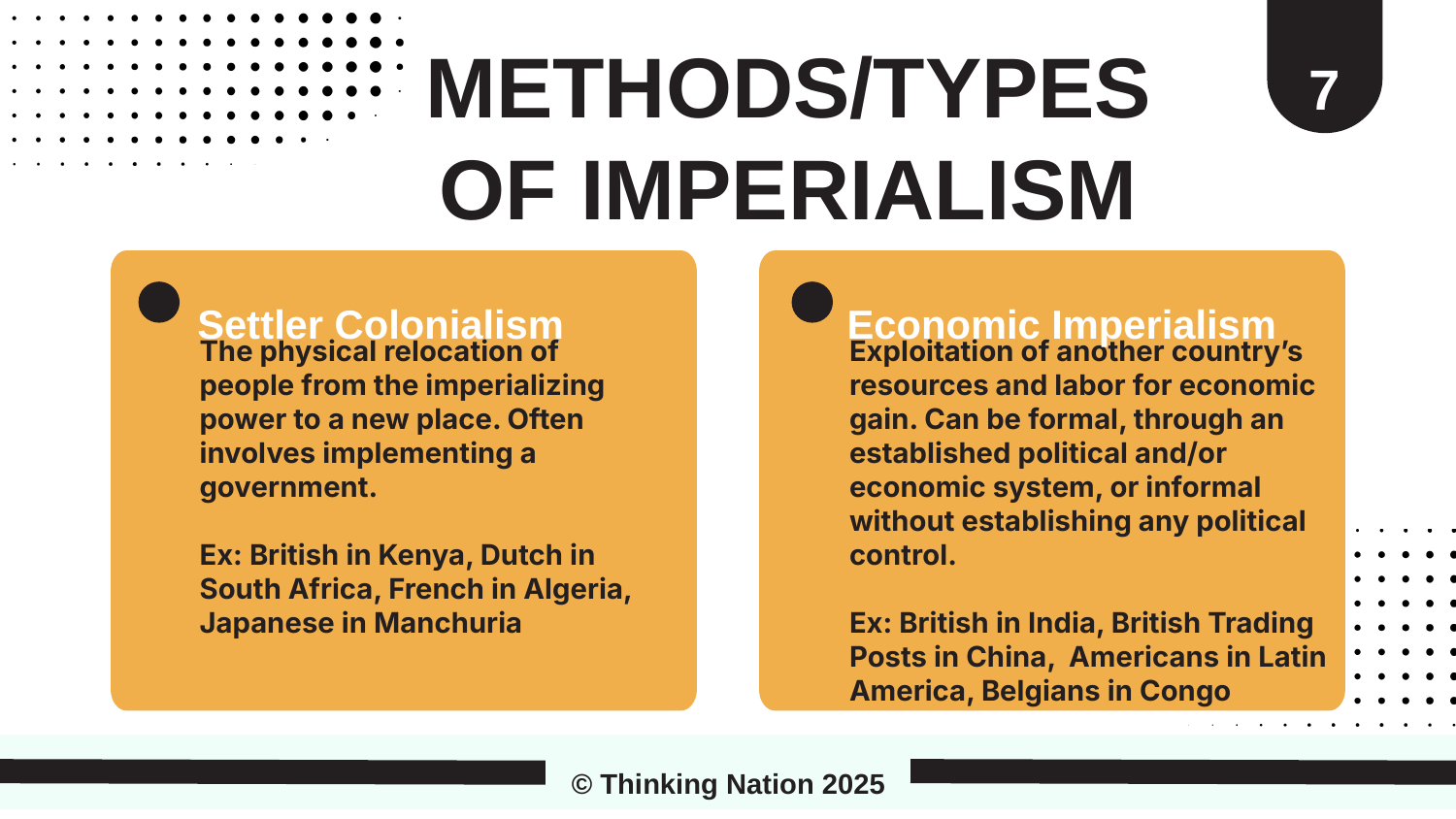

7
METHODS/TYPES
OF IMPERIALISM

Settler Colonialism
Economic Imperialism

Exploitation of another country’s resources and labor for economic gain. Can be formal, through an established political and/or economic system, or informal without establishing any political control.

Ex: British in India, British Trading Posts in China,  Americans in Latin America, Belgians in Congo
The physical relocation of people from the imperializing power to a new place. Often involves implementing a government.

Ex: British in Kenya, Dutch in South Africa, French in Algeria, Japanese in Manchuria

© Thinking Nation 2025